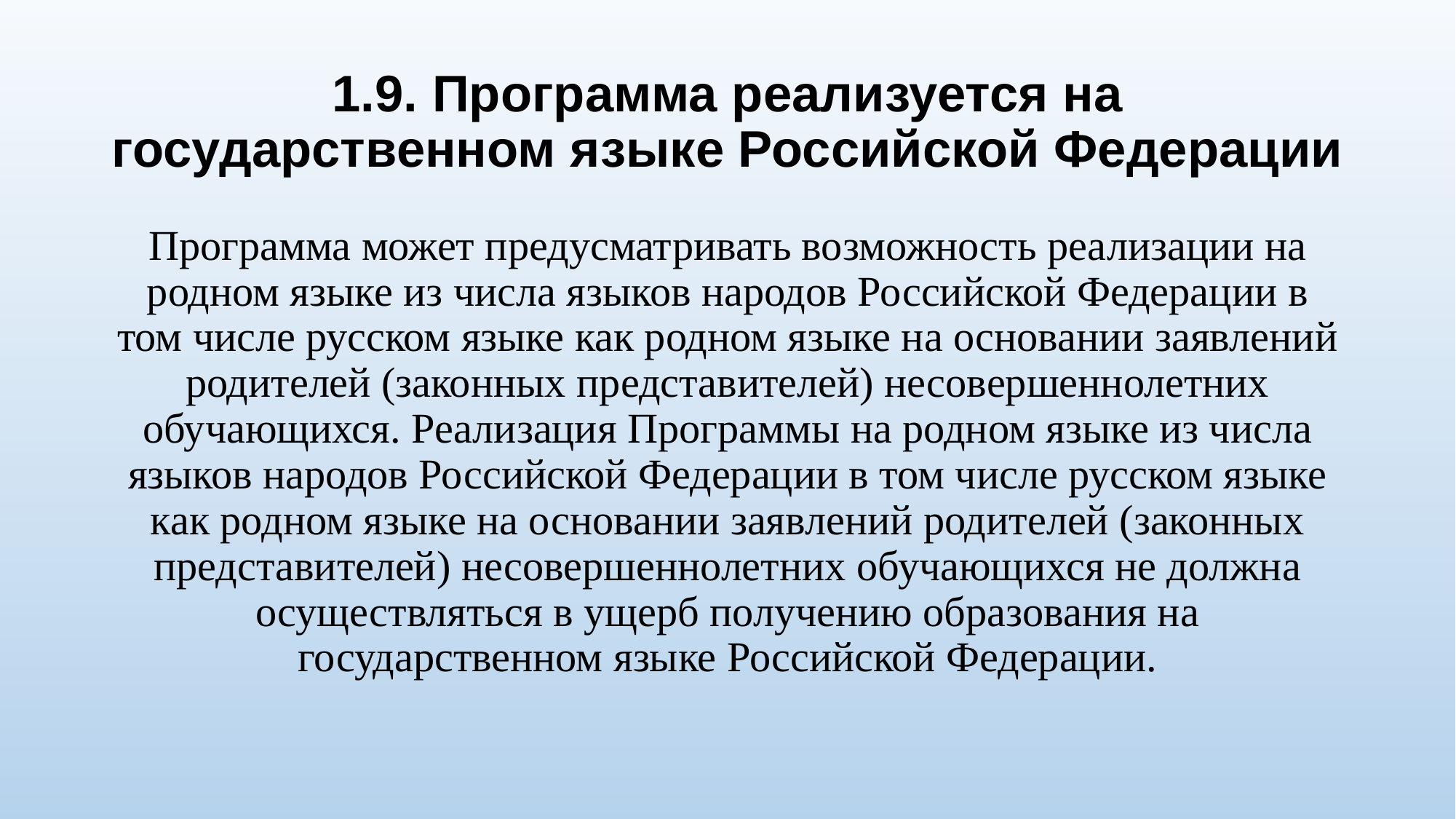

# 1.9. Программа реализуется на государственном языке Российской Федерации
Программа может предусматривать возможность реализации на родном языке из числа языков народов Российской Федерации в том числе русском языке как родном языке на основании заявлений родителей (законных представителей) несовершеннолетних обучающихся. Реализация Программы на родном языке из числа языков народов Российской Федерации в том числе русском языке как родном языке на основании заявлений родителей (законных представителей) несовершеннолетних обучающихся не должна осуществляться в ущерб получению образования на государственном языке Российской Федерации.